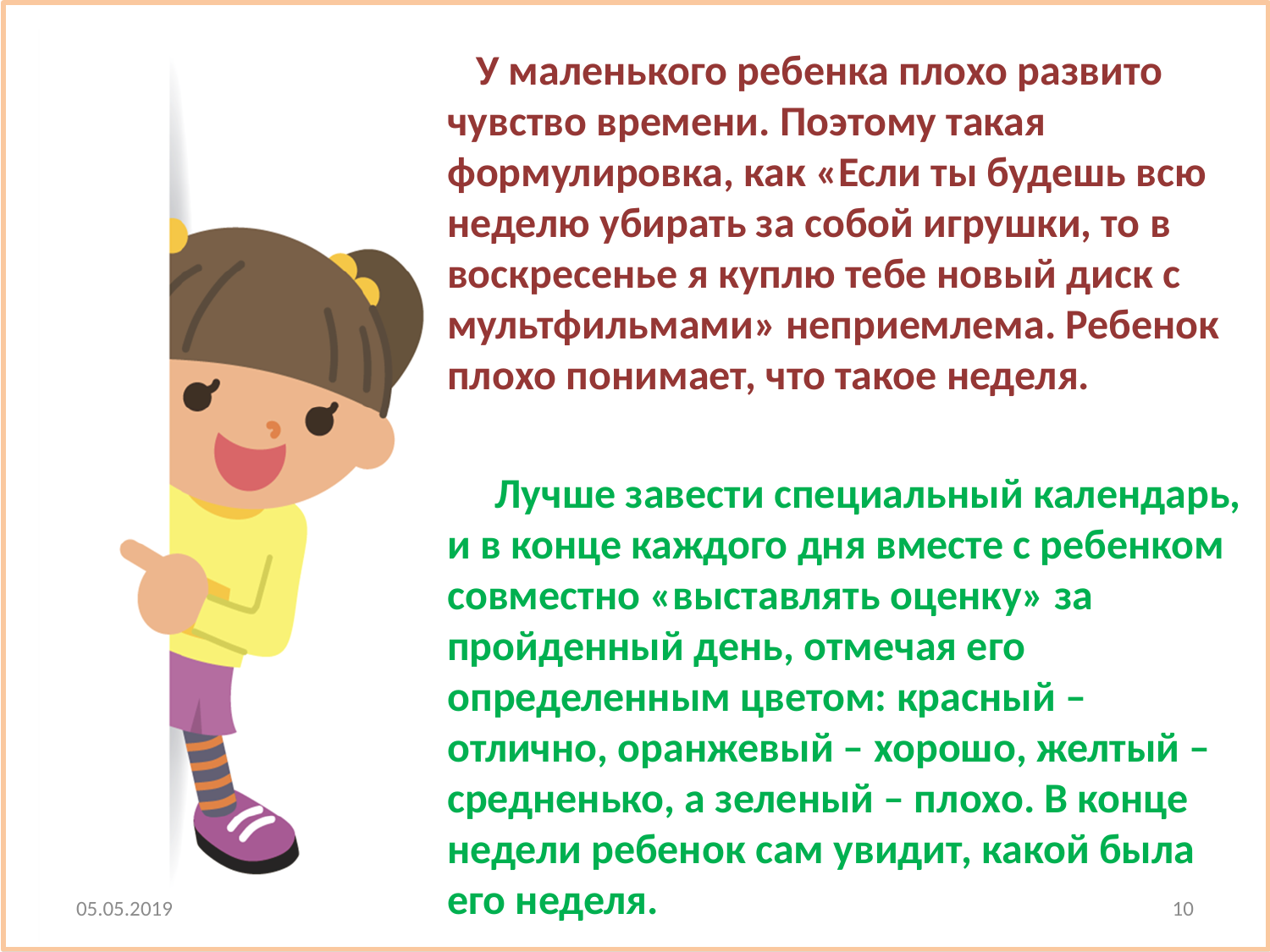

У маленького ребенка плохо развито чувство времени. Поэтому такая формулировка, как «Если ты будешь всю неделю убирать за собой игрушки, то в воскресенье я куплю тебе новый диск с мультфильмами» неприемлема. Ребенок плохо понимает, что такое неделя.

          Лучше завести специальный календарь, и в конце каждого дня вместе с ребенком совместно «выставлять оценку» за пройденный день, отмечая его определенным цветом: красный – отлично, оранжевый – хорошо, желтый – средненько, а зеленый – плохо. В конце недели ребенок сам увидит, какой была его неделя.

05.05.2019
10